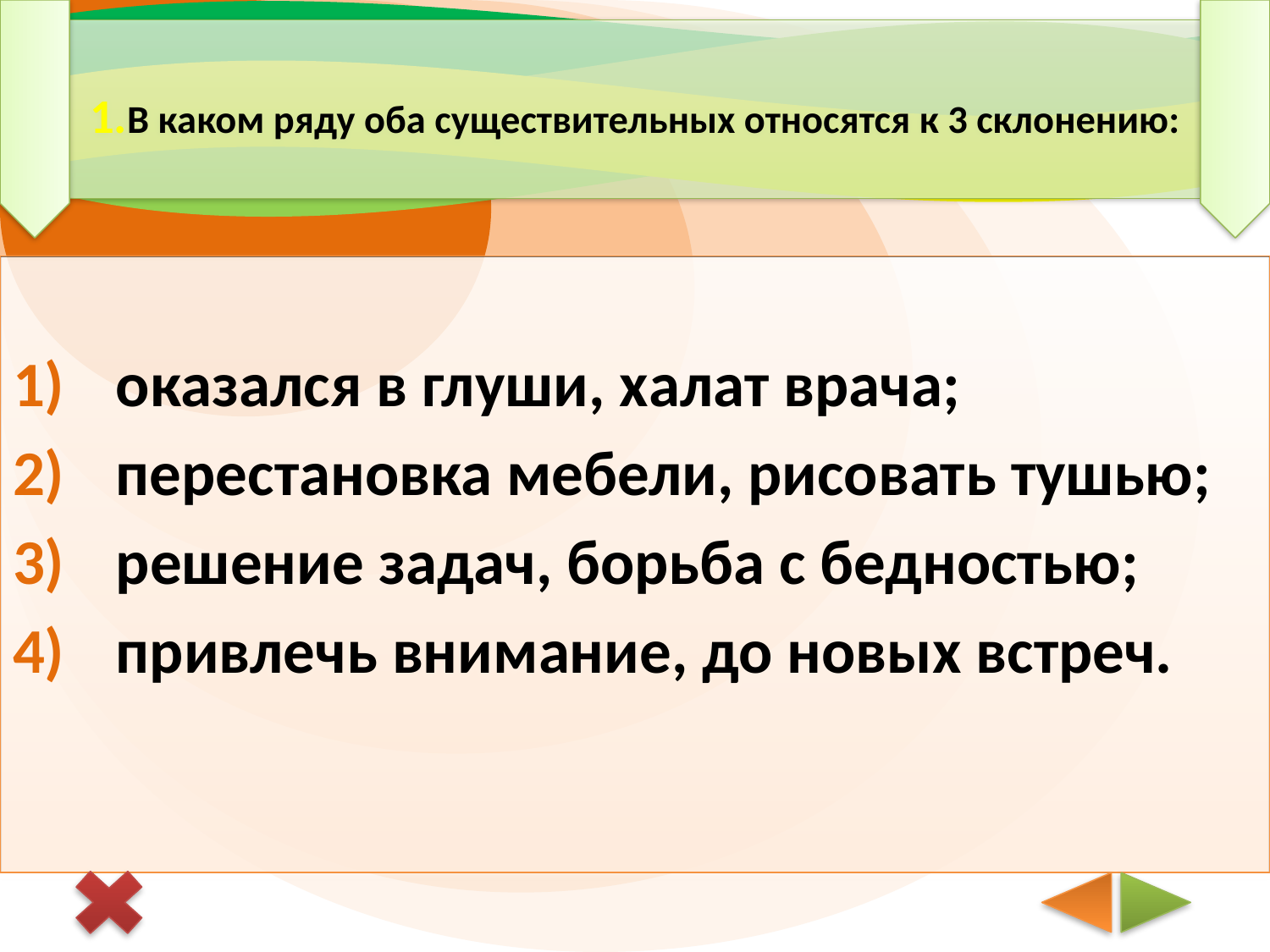

# 1.В каком ряду оба существительных относятся к 3 склонению:

оказался в глуши, халат врача;
перестановка мебели, рисовать тушью;
решение задач, борьба с бедностью;
привлечь внимание, до новых встреч.